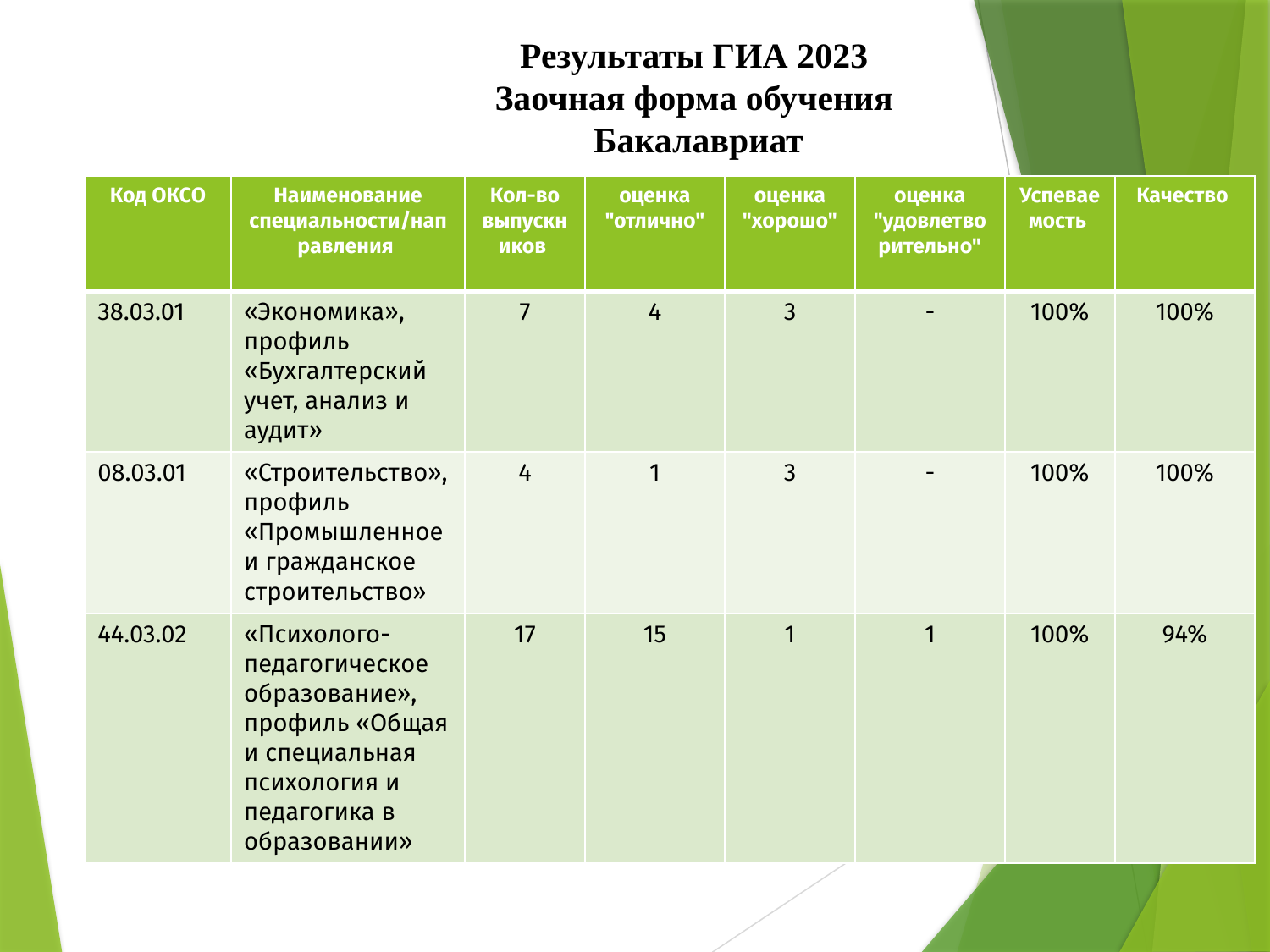

# Результаты ГИА 2023 Заочная форма обучения Бакалавриат
| Код ОКСО | Наименование специальности/направления | Кол-во выпускников | оценка "отлично" | оценка "хорошо" | оценка "удовлетворительно" | Успеваемость | Качество |
| --- | --- | --- | --- | --- | --- | --- | --- |
| 38.03.01 | «Экономика», профиль «Бухгалтерский учет, анализ и аудит» | 7 | 4 | 3 | - | 100% | 100% |
| 08.03.01 | «Строительство», профиль «Промышленное и гражданское строительство» | 4 | 1 | 3 | - | 100% | 100% |
| 44.03.02 | «Психолого-педагогическое образование», профиль «Общая и специальная психология и педагогика в образовании» | 17 | 15 | 1 | 1 | 100% | 94% |